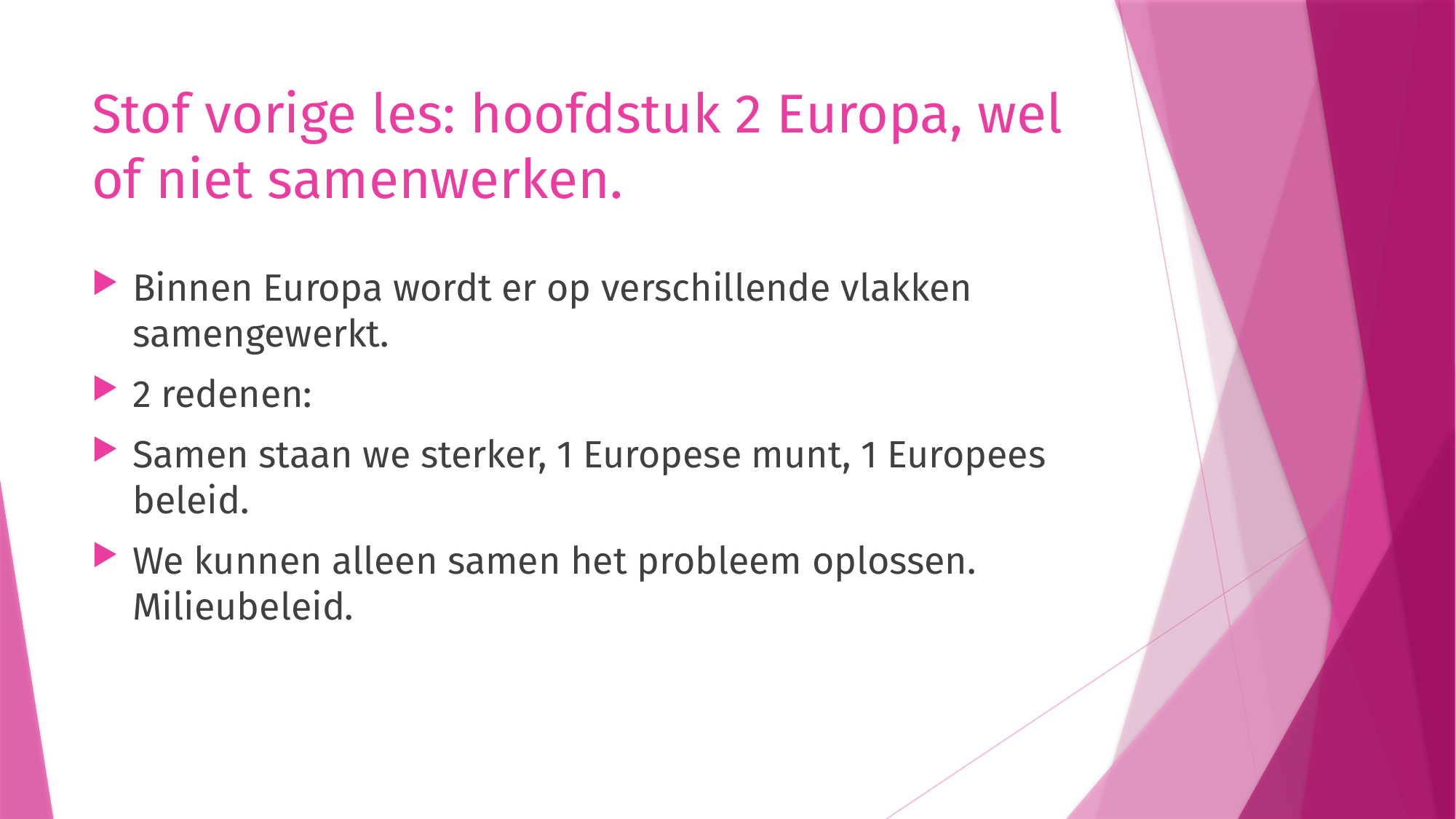

# Stof vorige les: hoofdstuk 2 Europa, wel of niet samenwerken.
Binnen Europa wordt er op verschillende vlakken samengewerkt.
2 redenen:
Samen staan we sterker, 1 Europese munt, 1 Europees beleid.
We kunnen alleen samen het probleem oplossen. Milieubeleid.